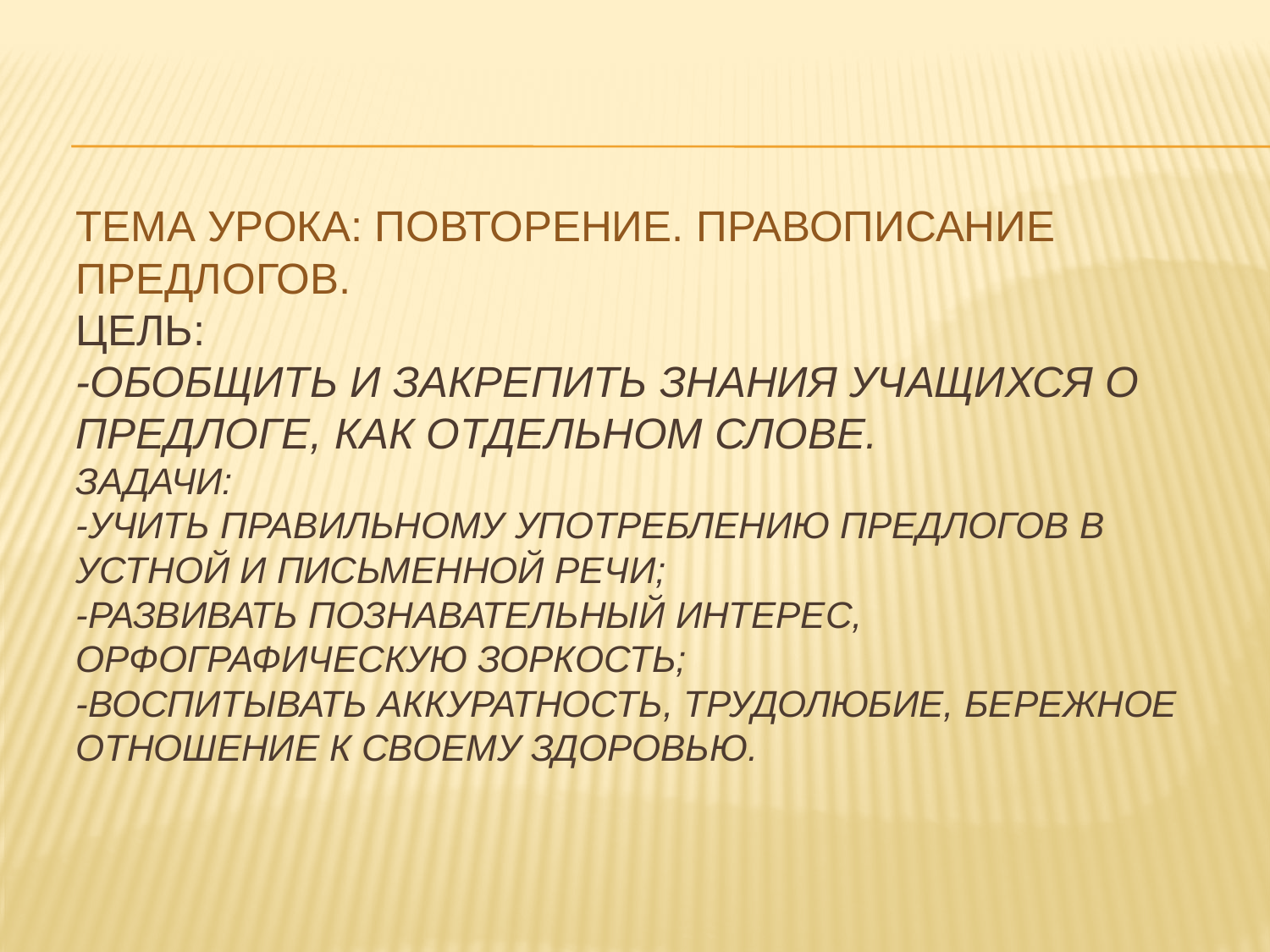

# Тема урока: Повторение. Правописание  предлогов. Цель: -обобщить и закрепить знания учащихся о предлоге, как отдельном слове. Задачи: -учить правильному употреблению предлогов в устной и письменной речи; -развивать познавательный интерес, орфографическую зоркость; -воспитывать аккуратность, трудолюбие, бережное отношение к своему здоровью.